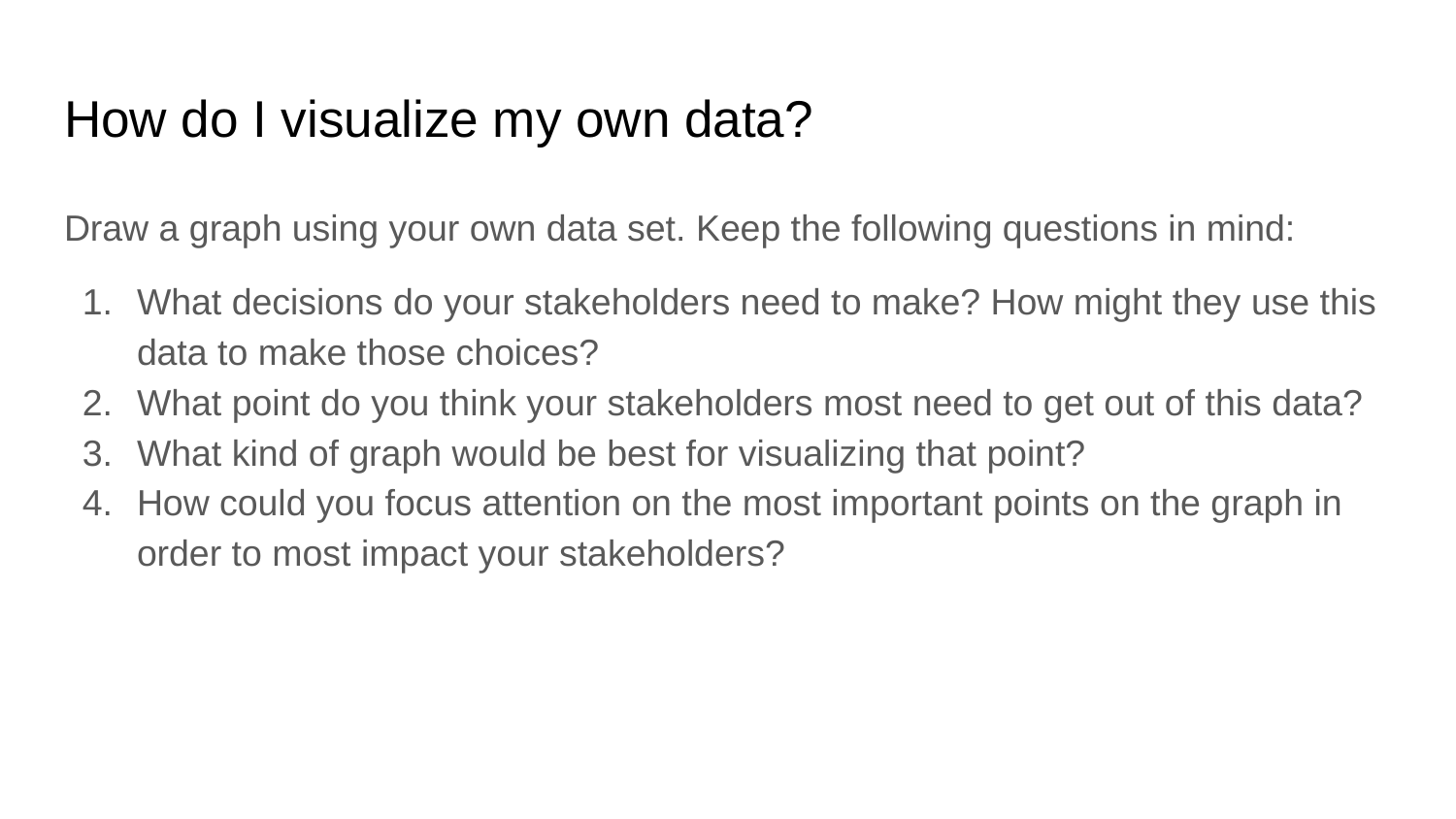

# How do I visualize my own data?
Draw a graph using your own data set. Keep the following questions in mind:
What decisions do your stakeholders need to make? How might they use this data to make those choices?
What point do you think your stakeholders most need to get out of this data?
What kind of graph would be best for visualizing that point?
How could you focus attention on the most important points on the graph in order to most impact your stakeholders?